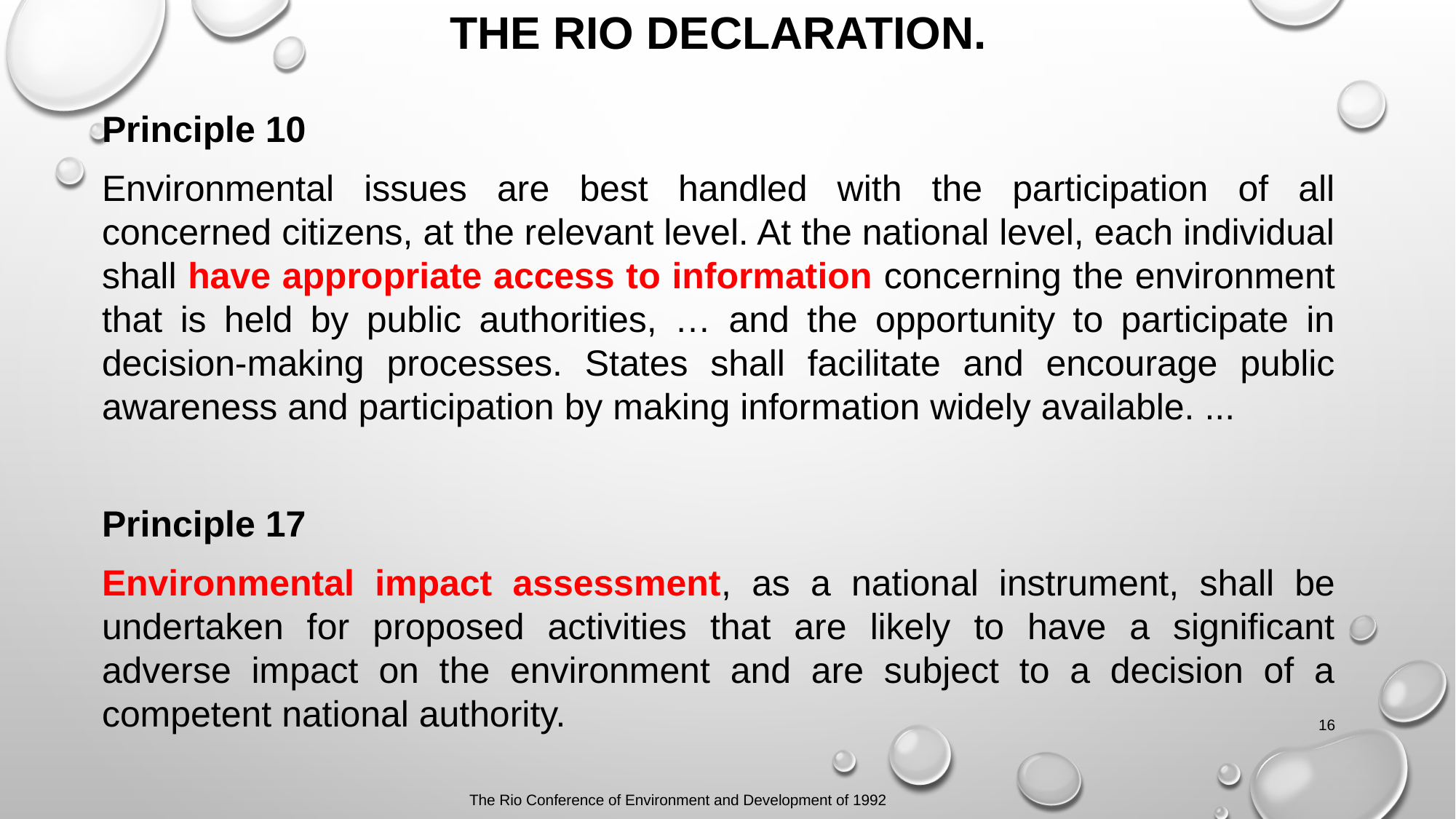

# The RIO DECLARATION.
Principle 10
Environmental issues are best handled with the participation of all concerned citizens, at the relevant level. At the national level, each individual shall have appropriate access to information concerning the environment that is held by public authorities, … and the opportunity to participate in decision-making processes. States shall facilitate and encourage public awareness and participation by making information widely available. ...

Principle 17
Environmental impact assessment, as a national instrument, shall be undertaken for proposed activities that are likely to have a significant adverse impact on the environment and are subject to a decision of a competent national authority.

16
The Rio Conference of Environment and Development of 1992